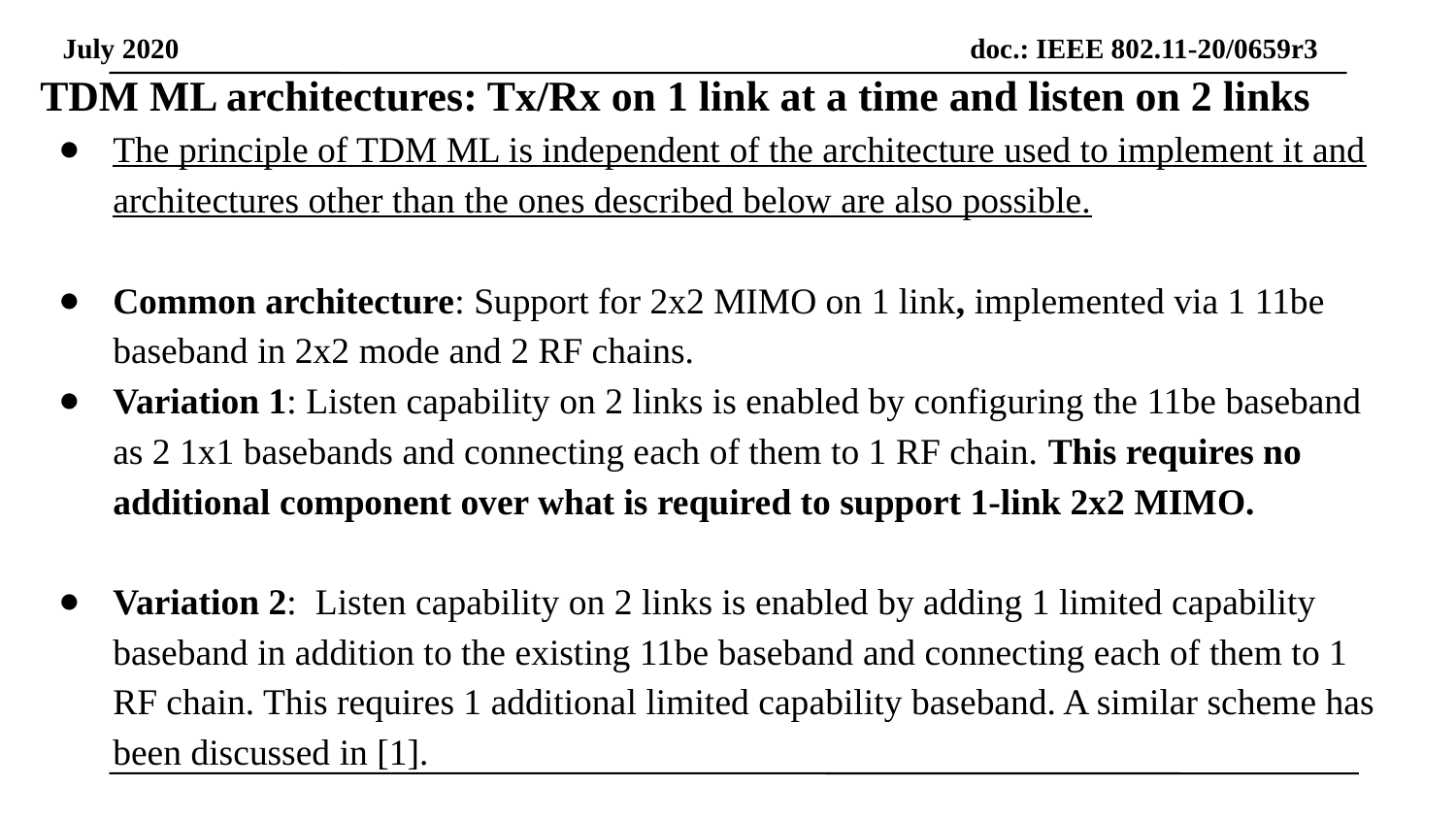

TDM ML architectures: Tx/Rx on 1 link at a time and listen on 2 links
The principle of TDM ML is independent of the architecture used to implement it and architectures other than the ones described below are also possible.

Common architecture: Support for 2x2 MIMO on 1 link, implemented via 1 11be baseband in 2x2 mode and 2 RF chains.
Variation 1: Listen capability on 2 links is enabled by configuring the 11be baseband as 2 1x1 basebands and connecting each of them to 1 RF chain. This requires no additional component over what is required to support 1-link 2x2 MIMO.

Variation 2:  Listen capability on 2 links is enabled by adding 1 limited capability baseband in addition to the existing 11be baseband and connecting each of them to 1 RF chain. This requires 1 additional limited capability baseband. A similar scheme has been discussed in [1].